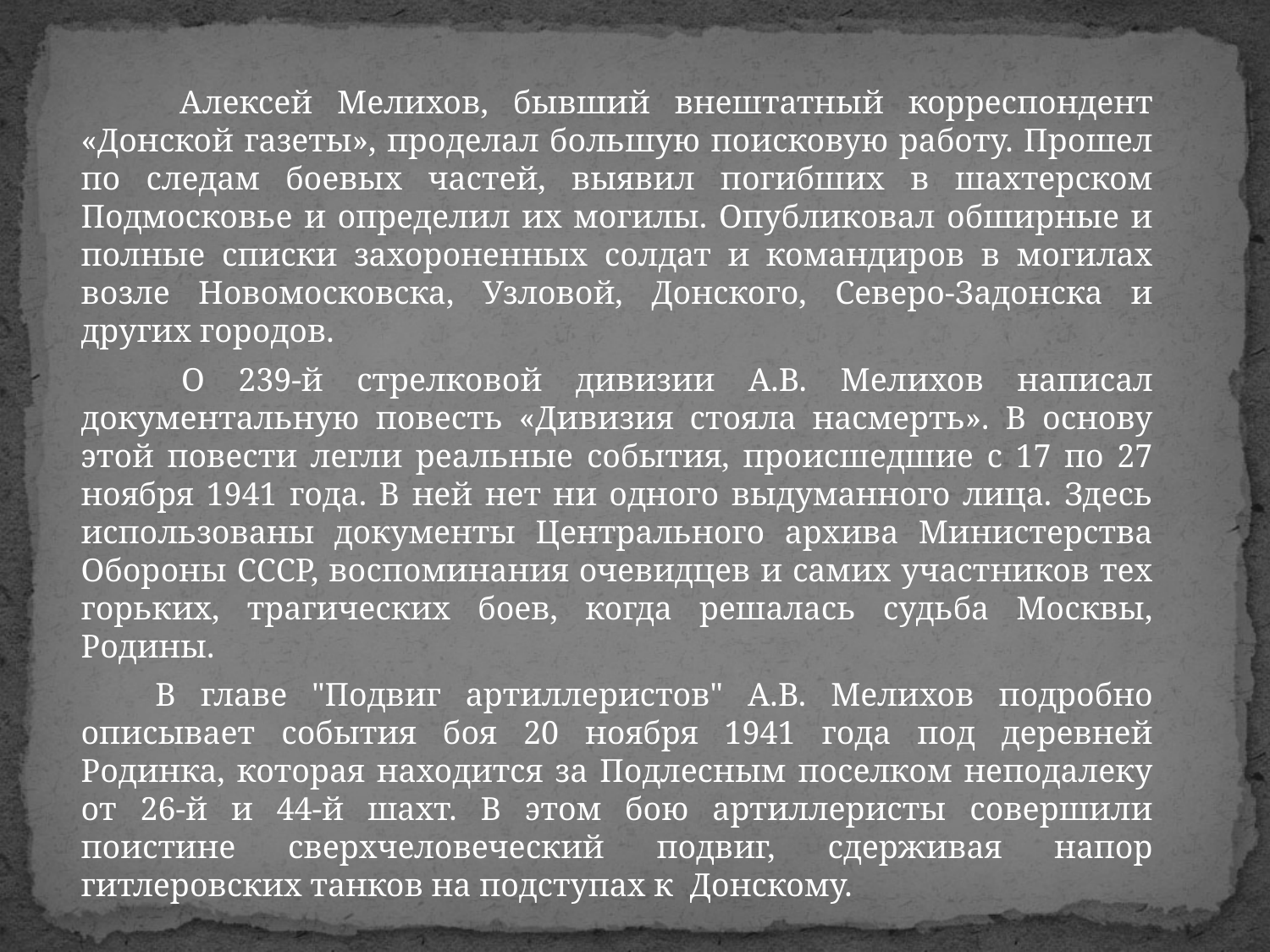

Алексей Мелихов, бывший внештатный корреспондент «Донской газеты», проделал большую поисковую работу. Прошел по следам боевых частей, выявил погибших в шахтерском Подмосковье и определил их могилы. Опубликовал обширные и полные списки захороненных солдат и командиров в могилах возле Новомосковска, Узловой, Донского, Северо-Задонска и других городов.
   О 239-й стрелковой дивизии А.В. Мелихов написал документальную повесть «Дивизия стояла насмерть». В основу этой повести легли реальные события, происшедшие с 17 по 27 ноября 1941 года. В ней нет ни одного выдуманного лица. Здесь использованы документы Центрального архива Министерства Обороны СССР, воспоминания очевидцев и самих участников тех горьких, трагических боев, когда решалась судьба Москвы, Родины.
   В главе "Подвиг артиллеристов" А.В. Мелихов подробно описывает события боя 20 ноября 1941 года под деревней Родинка, которая находится за Подлесным поселком неподалеку от 26-й и 44-й шахт. В этом бою артиллеристы совершили поистине сверхчеловеческий подвиг, сдерживая напор гитлеровских танков на подступах к  Донскому.